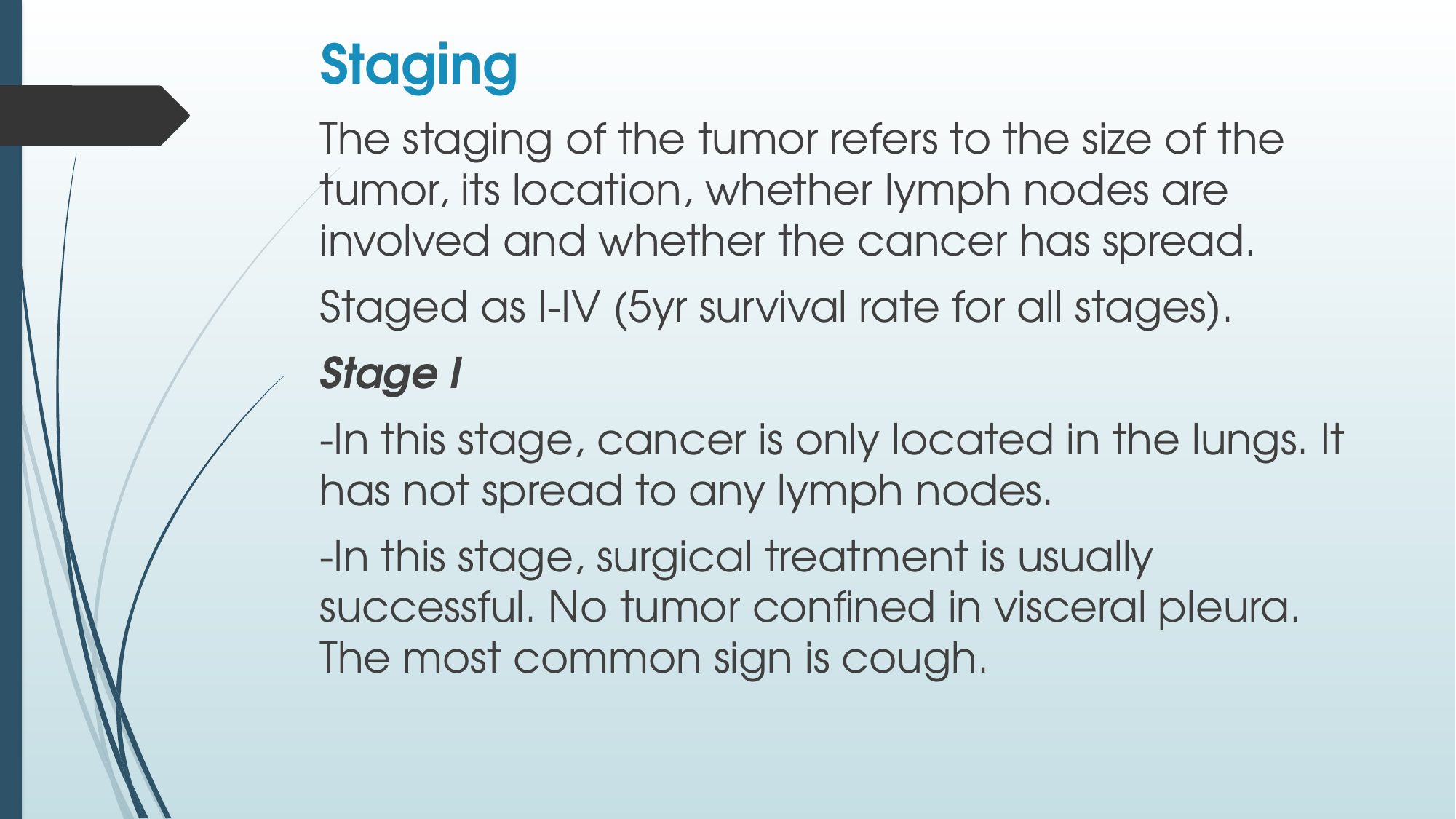

# Staging
The staging of the tumor refers to the size of the tumor, its location, whether lymph nodes are involved and whether the cancer has spread.
Staged as I-IV (5yr survival rate for all stages).
Stage I
-In this stage, cancer is only located in the lungs. It has not spread to any lymph nodes.
-In this stage, surgical treatment is usually successful. No tumor confined in visceral pleura. The most common sign is cough.